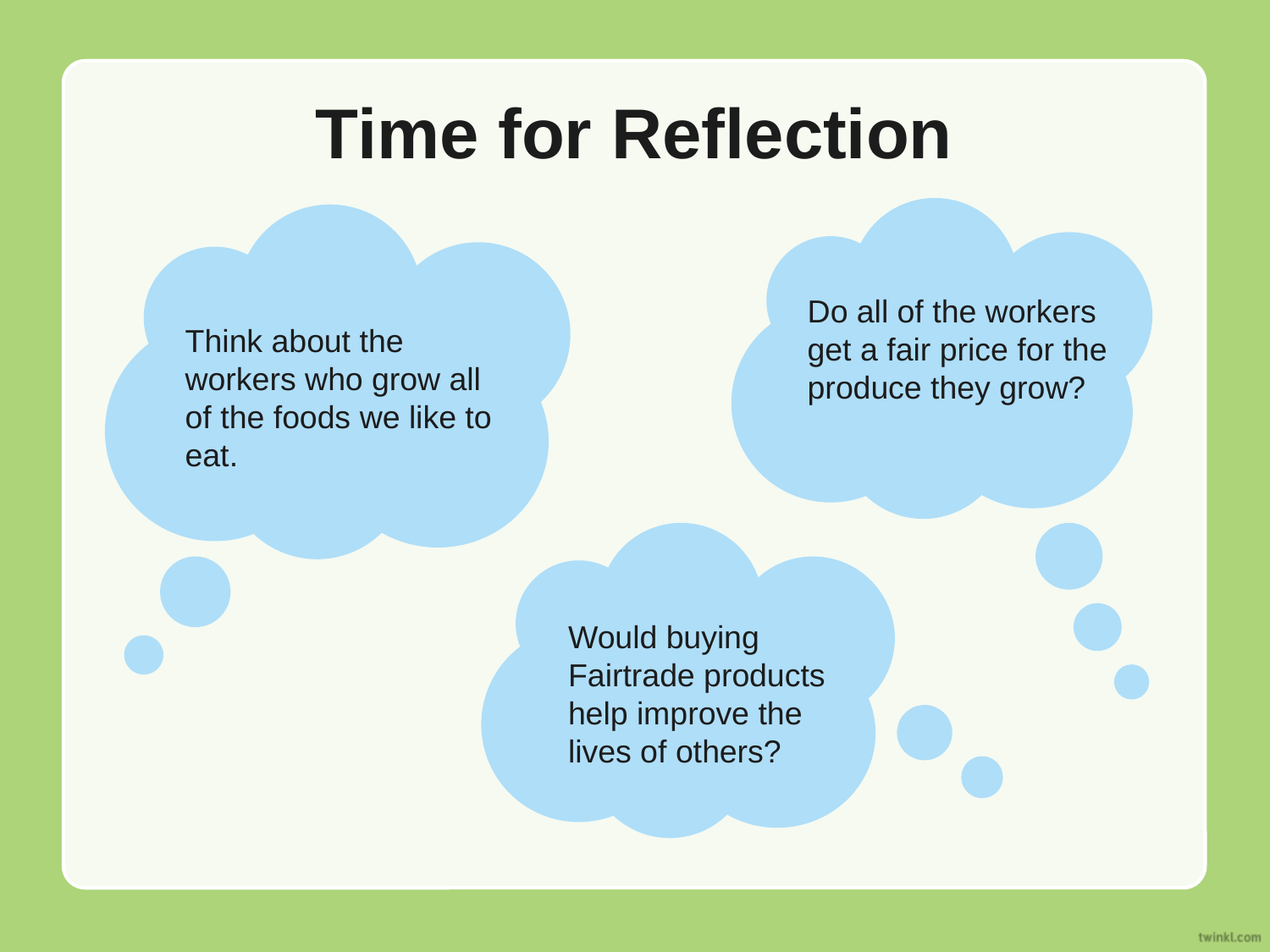

# Time for Reflection

Do all of the workers get a fair price for the produce they grow?
Think about the workers who grow all of the foods we like to eat.

Would buying Fairtrade products help improve the lives of others?